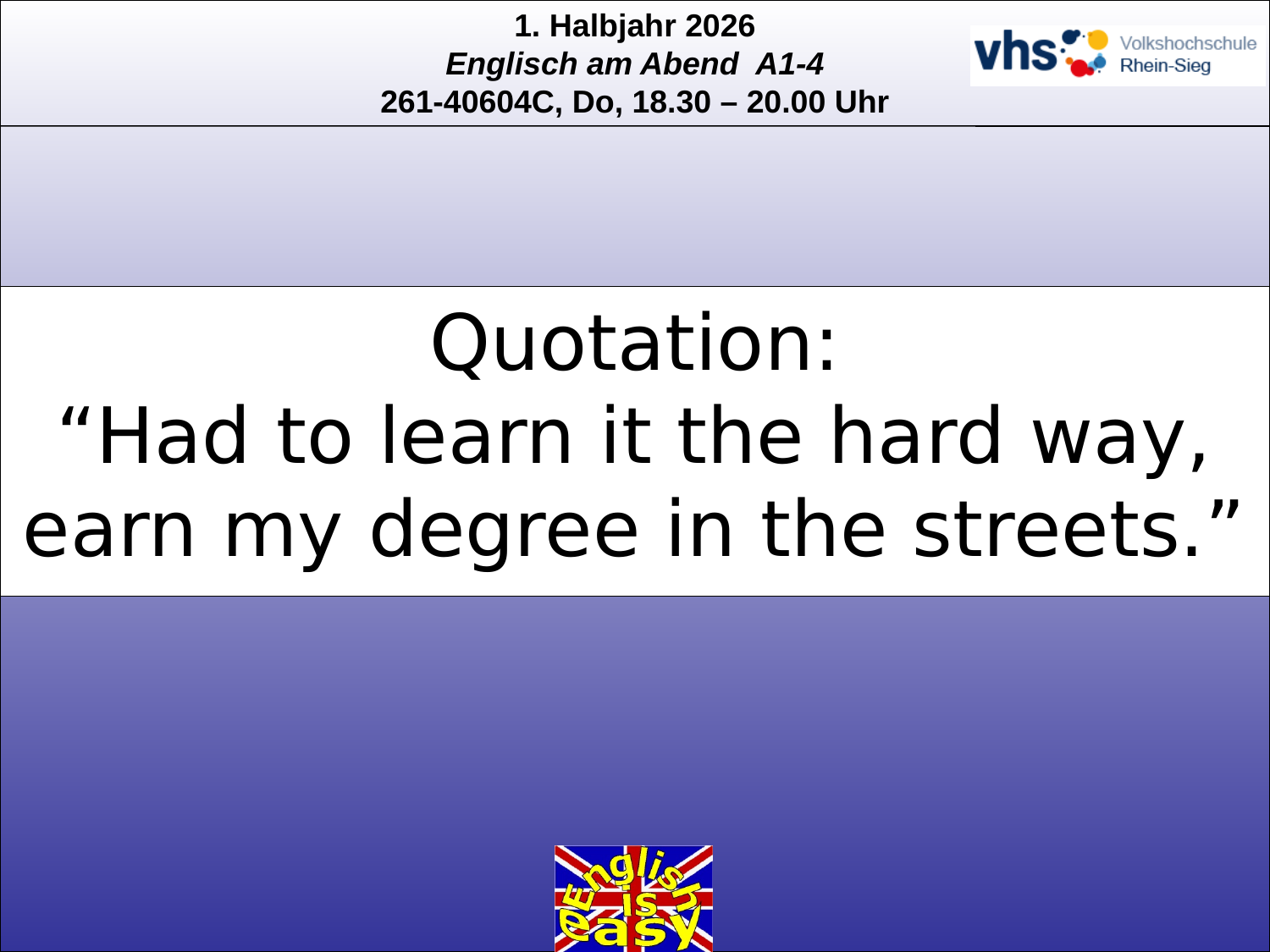

Quotation:
“Had to learn it the hard way,
earn my degree in the streets.”